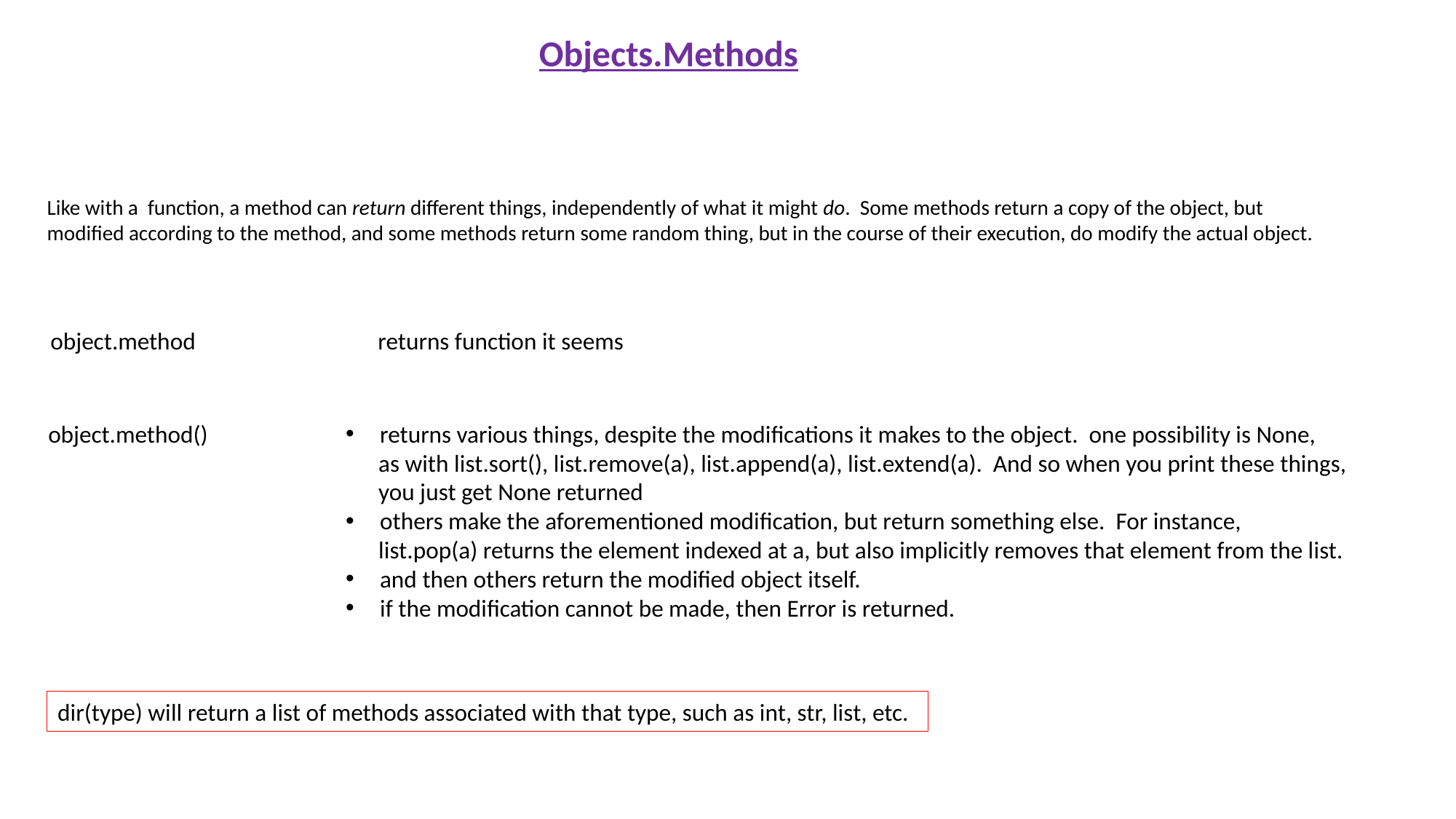

Objects.Methods
Like with a  function, a method can return different things, independently of what it might do.  Some methods return a copy of the object, but modified according to the method, and some methods return some random thing, but in the course of their execution, do modify the actual object.
object.method		returns function it seems
object.method()
returns various things, despite the modifications it makes to the object.  one possibility is None,
      as with list.sort(), list.remove(a), list.append(a), list.extend(a).  And so when you print these things,
      you just get None returned
others make the aforementioned modification, but return something else.  For instance,
      list.pop(a) returns the element indexed at a, but also implicitly removes that element from the list.
and then others return the modified object itself.
if the modification cannot be made, then Error is returned.
dir(type) will return a list of methods associated with that type, such as int, str, list, etc.